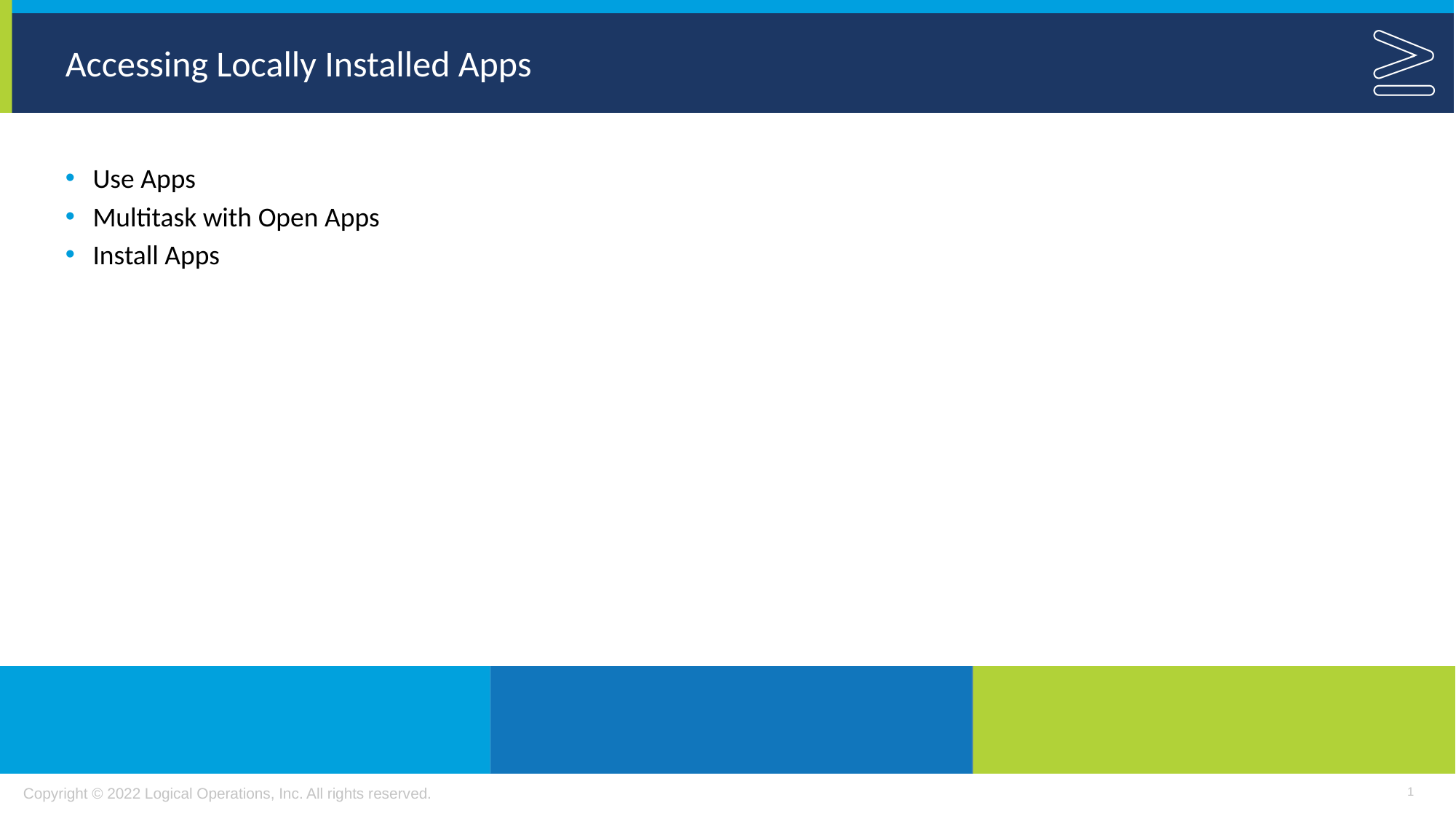

# Accessing Locally Installed Apps
Use Apps
Multitask with Open Apps
Install Apps
1